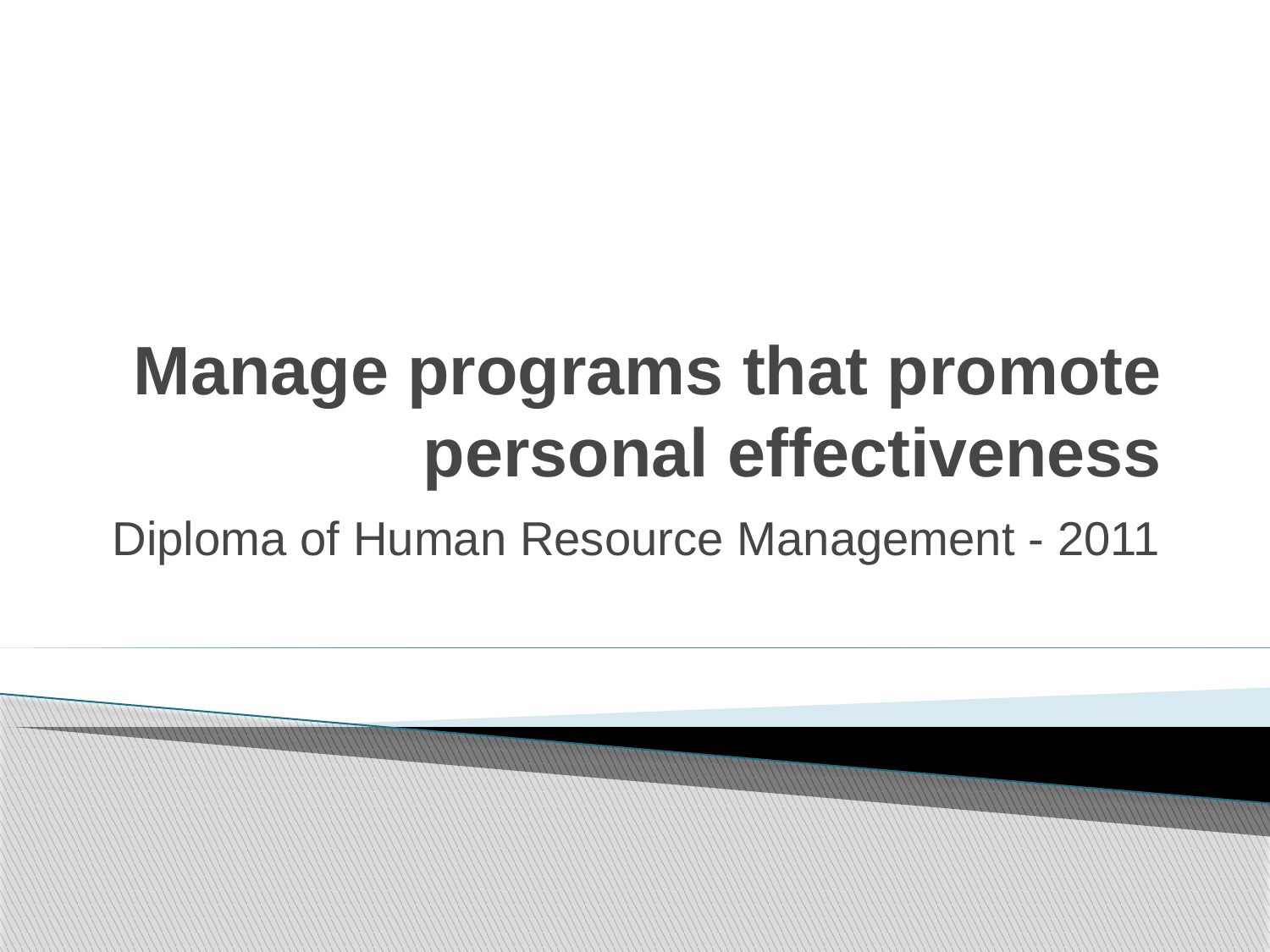

# Manage programs that promote personal effectiveness
Diploma of Human Resource Management - 2011